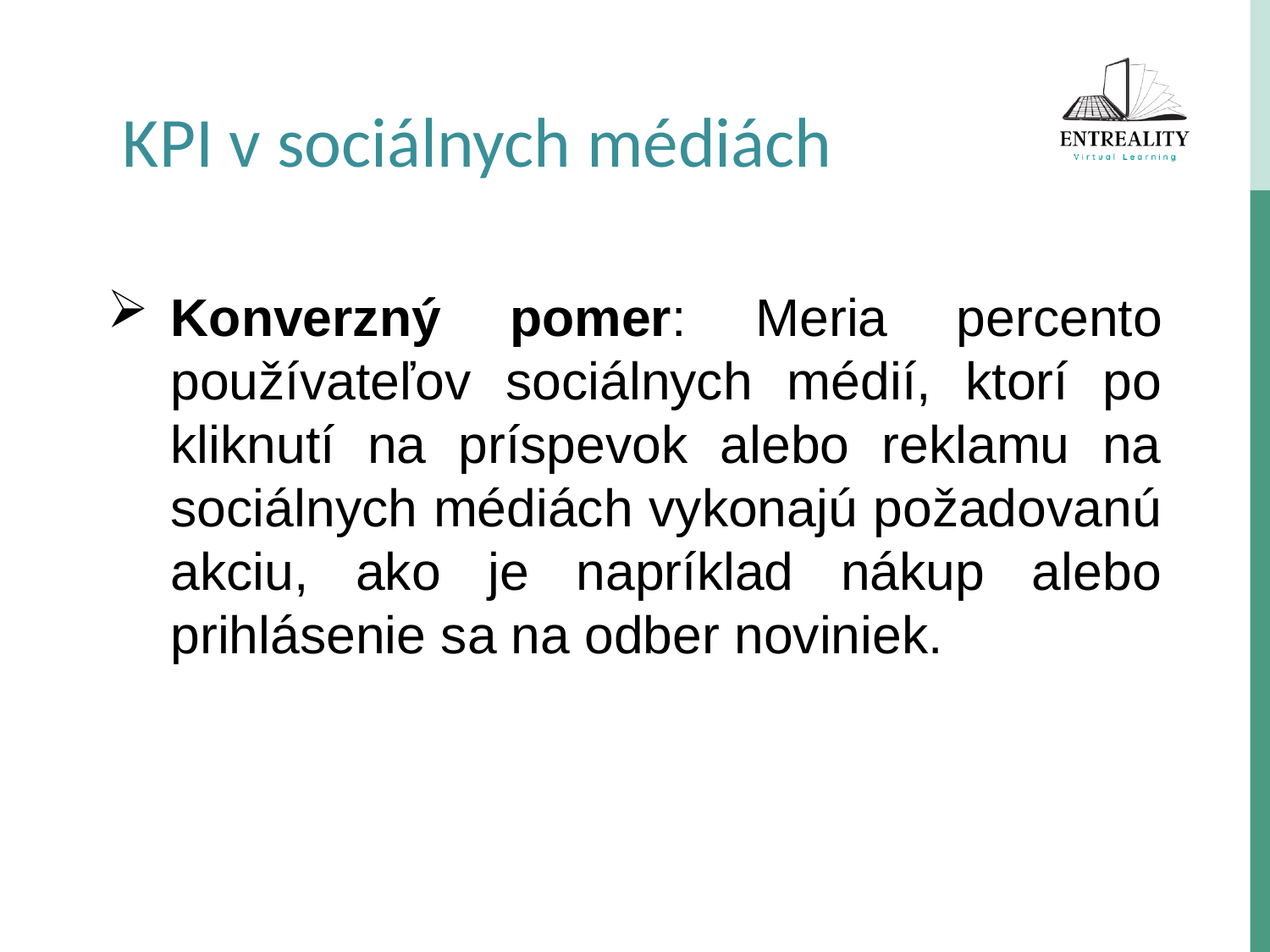

KPI v sociálnych médiách
Konverzný pomer: Meria percento používateľov sociálnych médií, ktorí po kliknutí na príspevok alebo reklamu na sociálnych médiách vykonajú požadovanú akciu, ako je napríklad nákup alebo prihlásenie sa na odber noviniek.